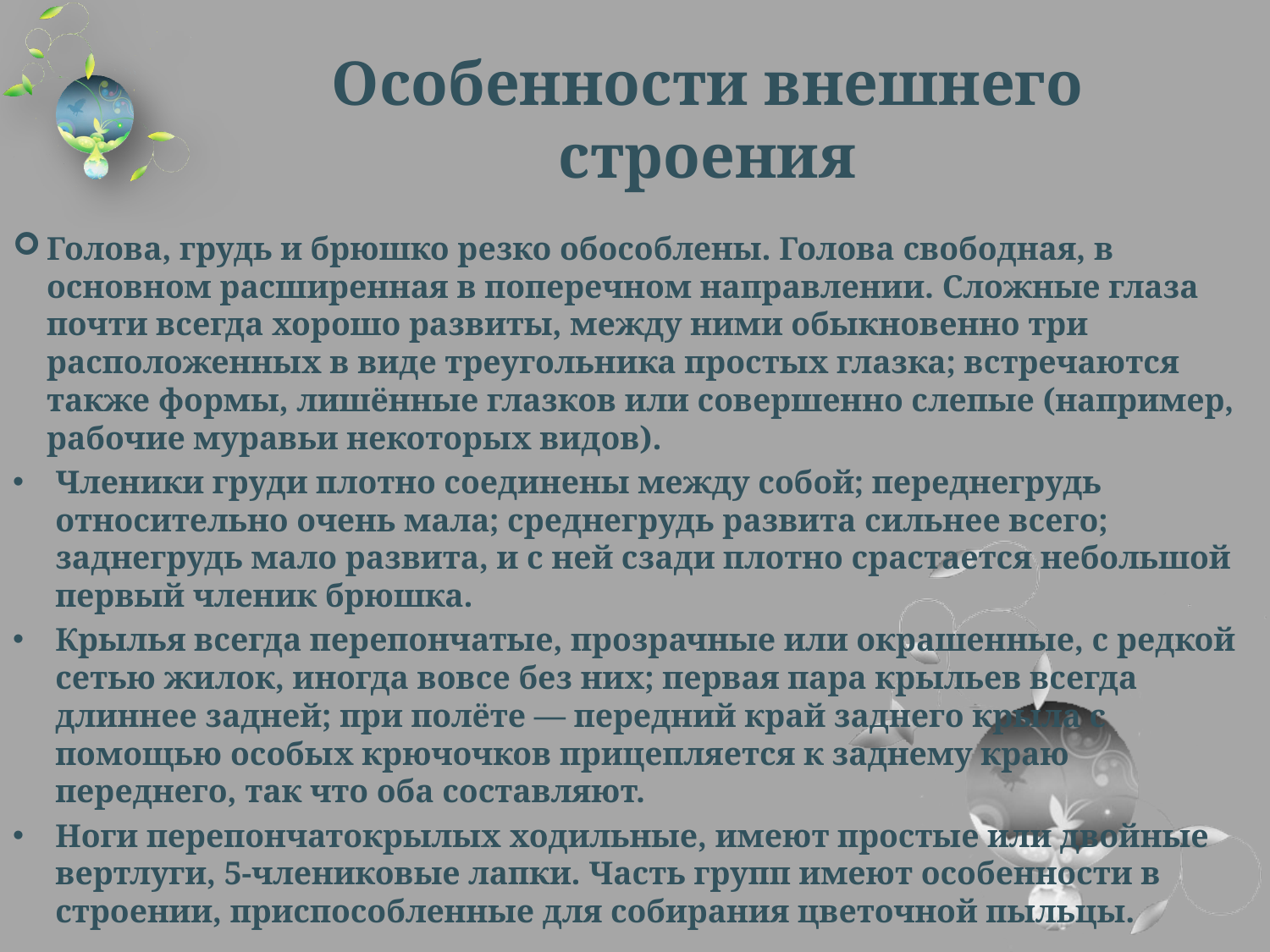

# Особенности внешнего строения
Голова, грудь и брюшко резко обособлены. Голова свободная, в основном расширенная в поперечном направлении. Сложные глаза почти всегда хорошо развиты, между ними обыкновенно три расположенных в виде треугольника простых глазка; встречаются также формы, лишённые глазков или совершенно слепые (например, рабочие муравьи некоторых видов).
Членики груди плотно соединены между собой; переднегрудь относительно очень мала; среднегрудь развита сильнее всего; заднегрудь мало развита, и с ней сзади плотно срастается небольшой первый членик брюшка.
Крылья всегда перепончатые, прозрачные или окрашенные, с редкой сетью жилок, иногда вовсе без них; первая пара крыльев всегда длиннее задней; при полёте — передний край заднего крыла с помощью особых крючочков прицепляется к заднему краю переднего, так что оба составляют.
Ноги перепончатокрылых ходильные, имеют простые или двойные вертлуги, 5-члениковые лапки. Часть групп имеют особенности в строении, приспособленные для собирания цветочной пыльцы.